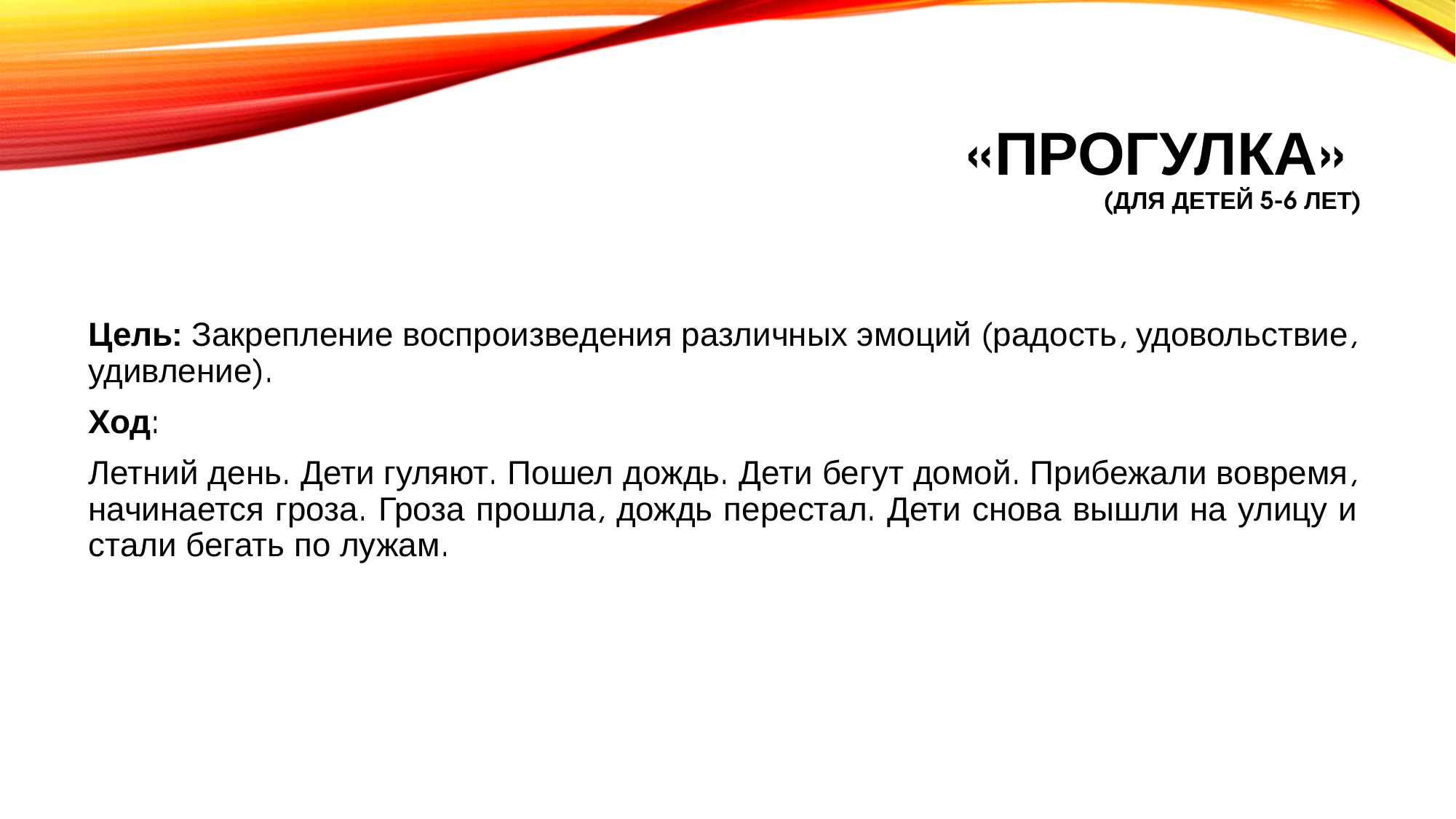

# «Прогулка» (для детей 5-6 лет)
Цель: Закрепление воспроизведения различных эмоций (радость, удовольствие, удивление).
Ход:
Летний день. Дети гуляют. Пошел дождь. Дети бегут домой. Прибежали вовремя, начинается гроза. Гроза прошла, дождь перестал. Дети снова вышли на улицу и стали бегать по лужам.